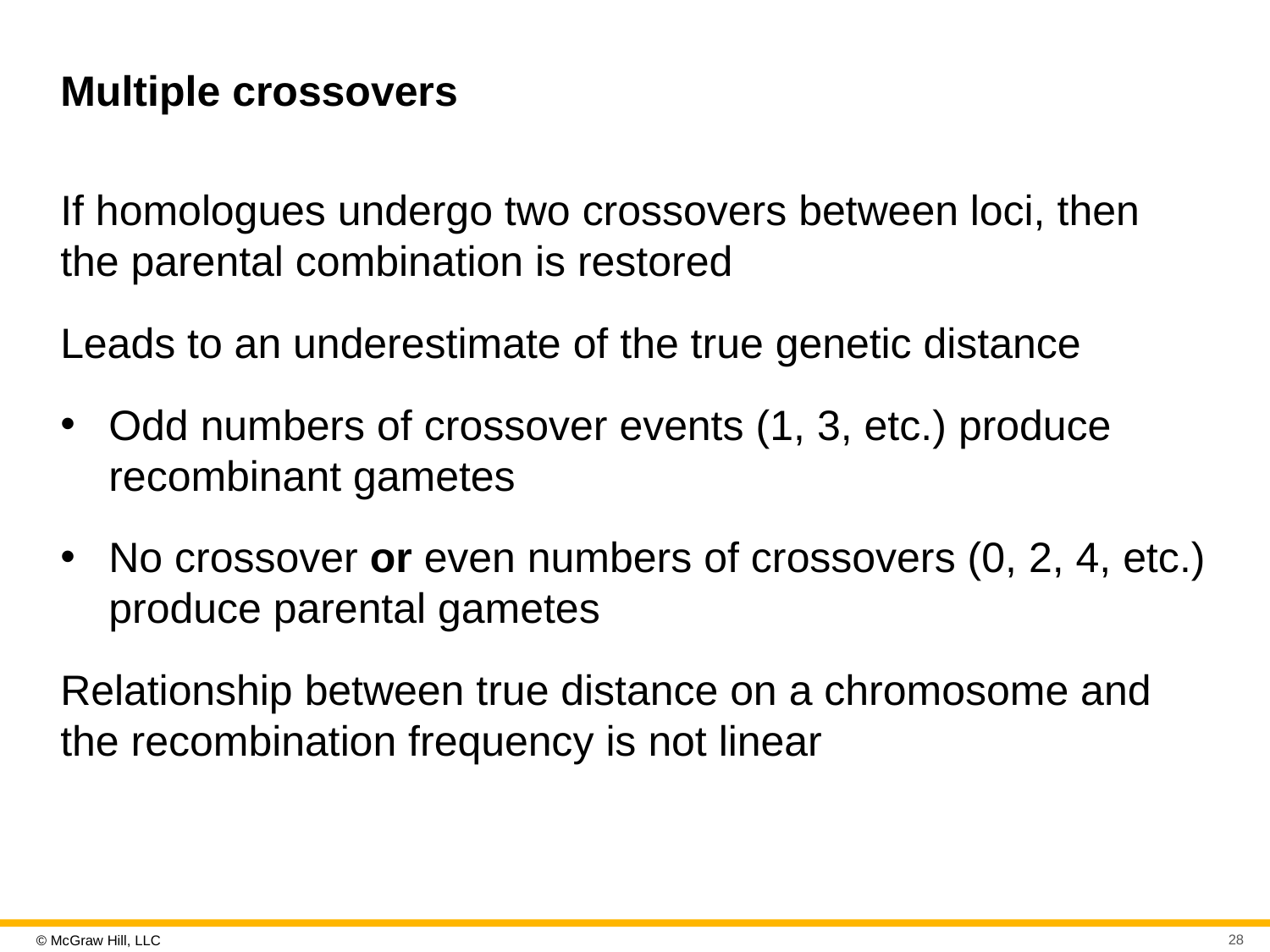

# Multiple crossovers
If homologues undergo two crossovers between loci, then the parental combination is restored
Leads to an underestimate of the true genetic distance
Odd numbers of crossover events (1, 3, etc.) produce recombinant gametes
No crossover or even numbers of crossovers (0, 2, 4, etc.) produce parental gametes
Relationship between true distance on a chromosome and the recombination frequency is not linear
28